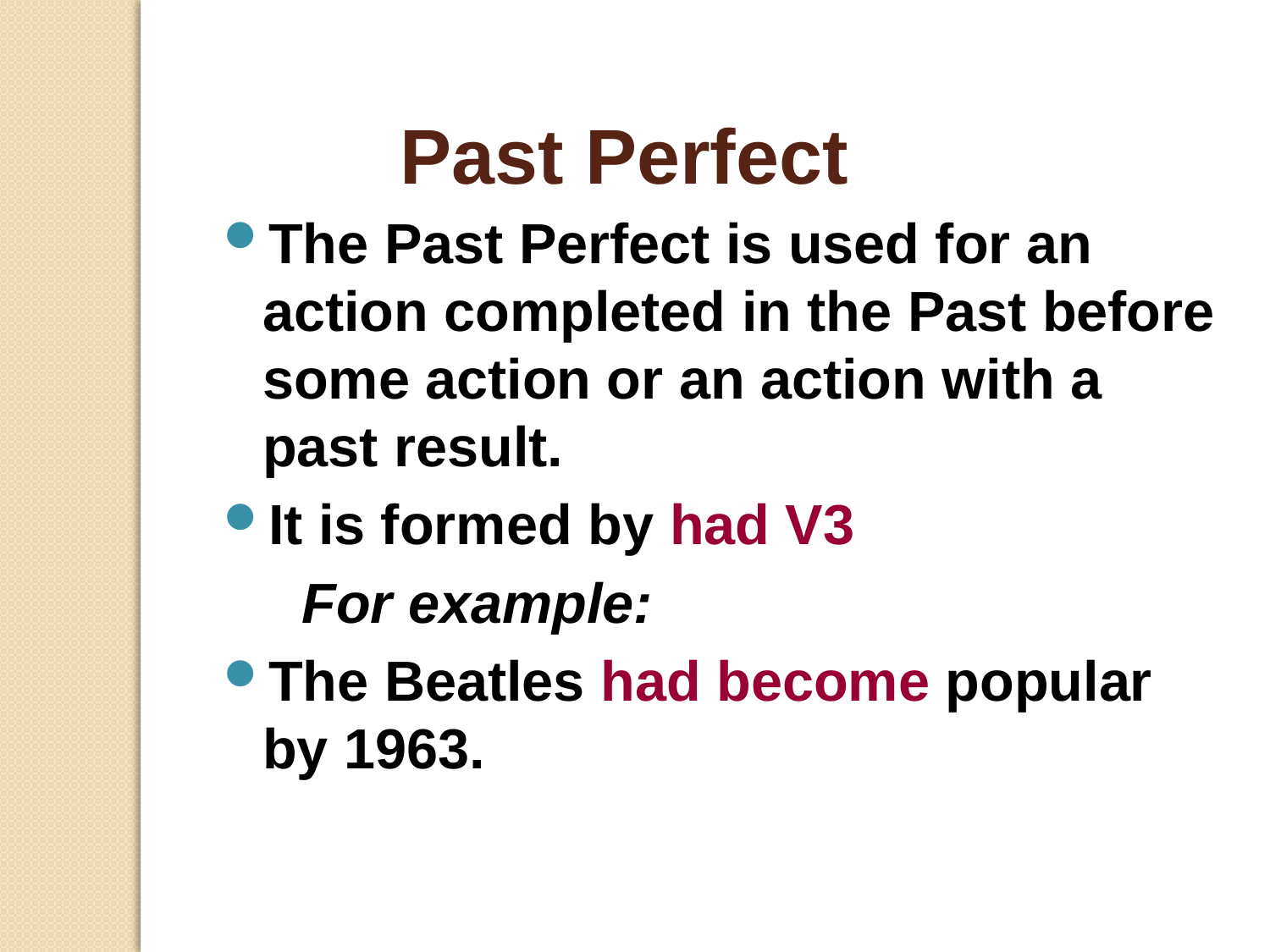

The Past Perfect is used for an action completed in the Past before some action or an action with a past result.
It is formed by had V3
     For example:
The Beatles had become popular by 1963.
Past Perfect